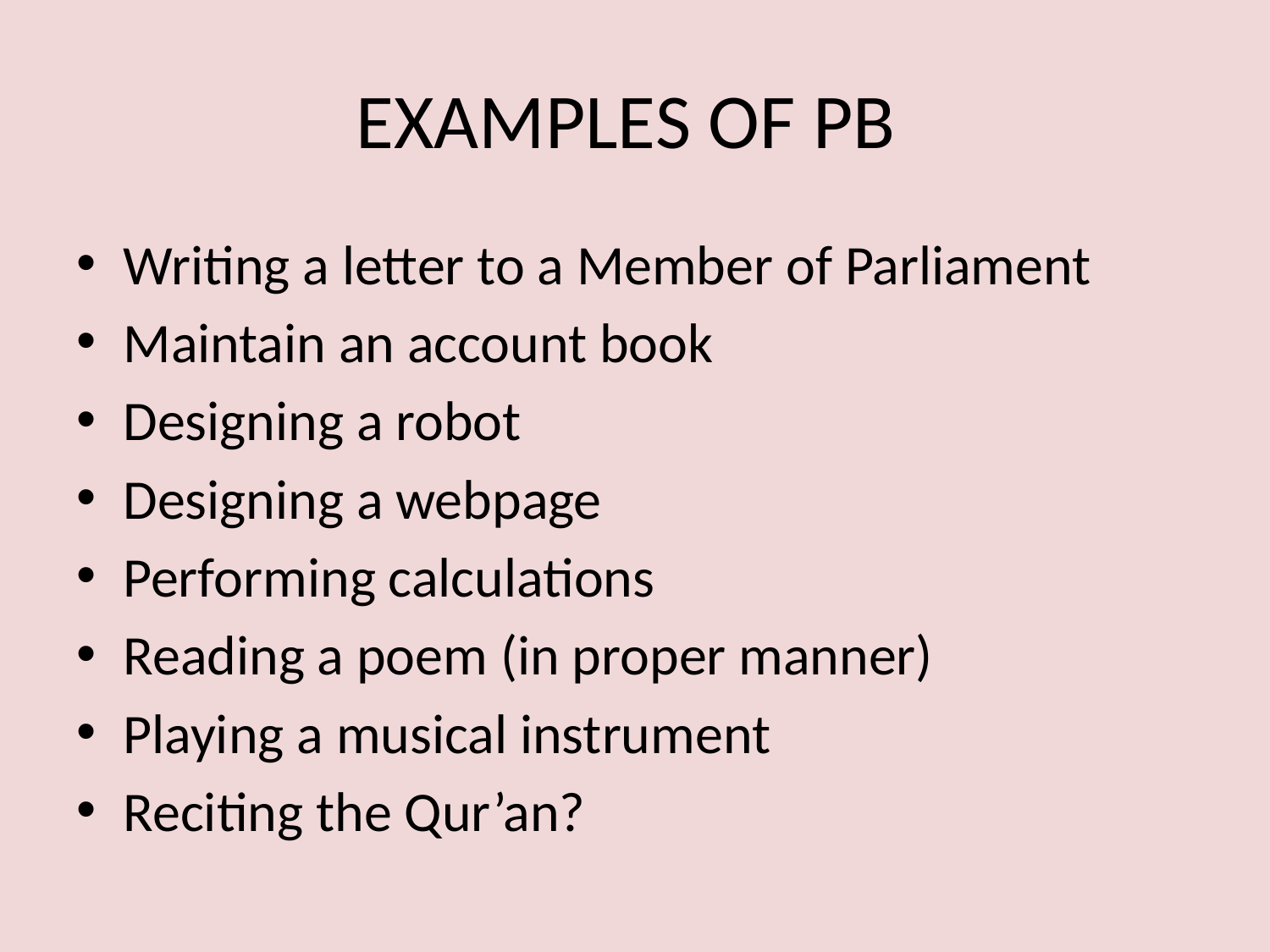

# EXAMPLES OF PB
Writing a letter to a Member of Parliament
Maintain an account book
Designing a robot
Designing a webpage
Performing calculations
Reading a poem (in proper manner)
Playing a musical instrument
Reciting the Qur’an?